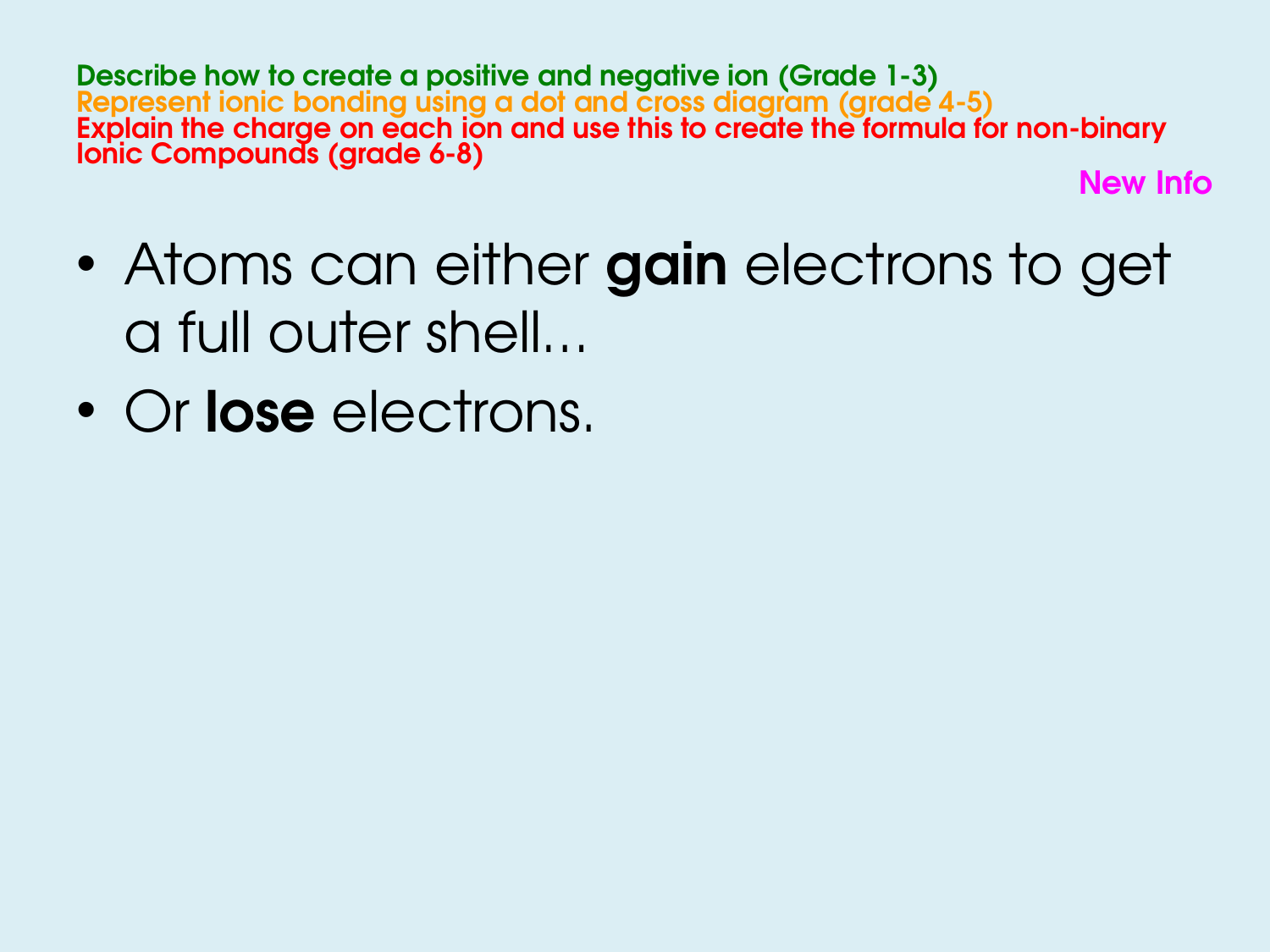

# Describe how to create a positive and negative ion (Grade 1-3) Represent ionic bonding using a dot and cross diagram (grade 4-5) Explain the charge on each ion and use this to create the formula for non-binary Ionic Compounds (grade 6-8)
New Info
Atoms can either gain electrons to get a full outer shell…
Or lose electrons.